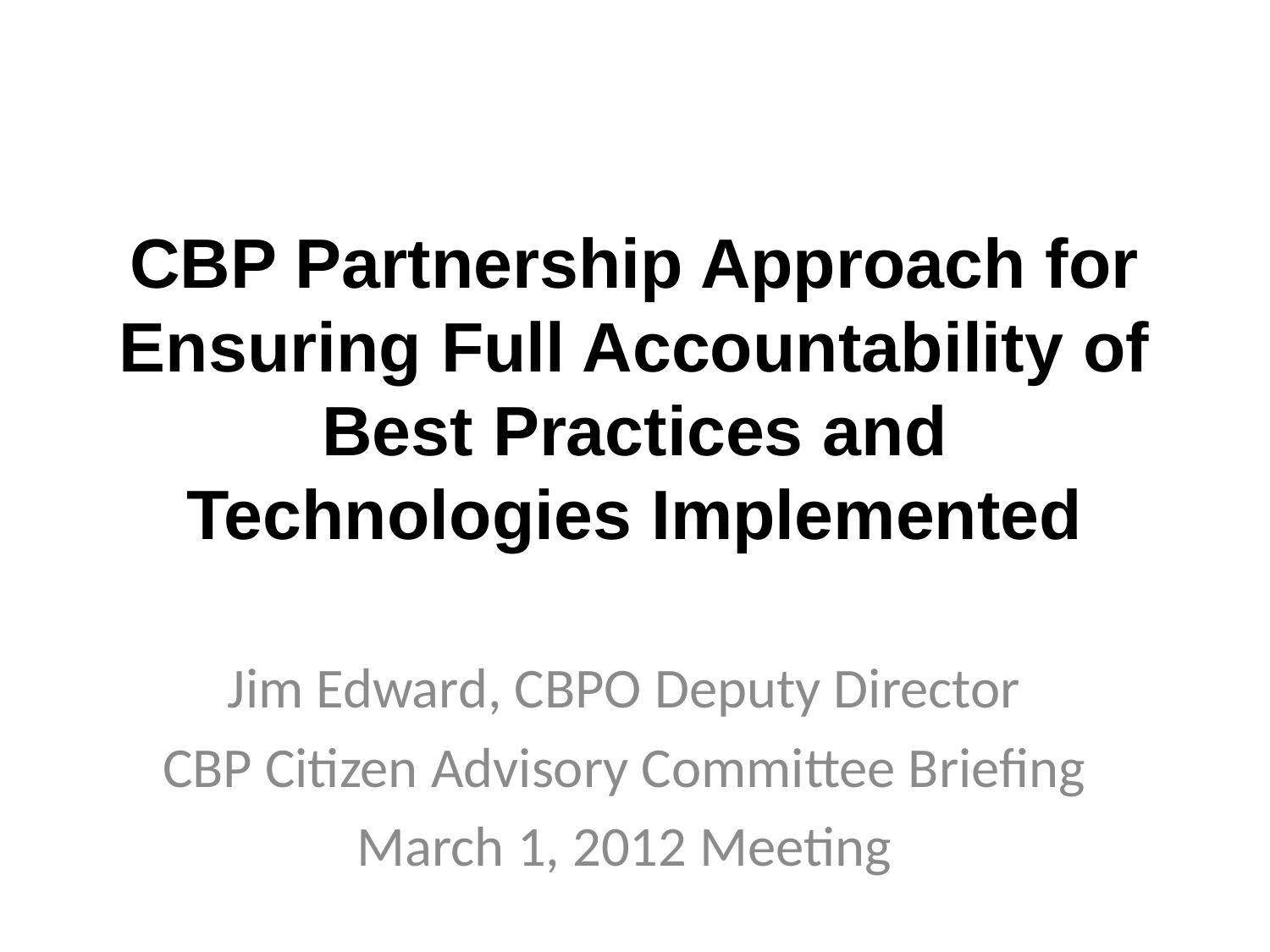

# CBP Partnership Approach for Ensuring Full Accountability of Best Practices and Technologies Implemented
Jim Edward, CBPO Deputy Director
CBP Citizen Advisory Committee Briefing
March 1, 2012 Meeting